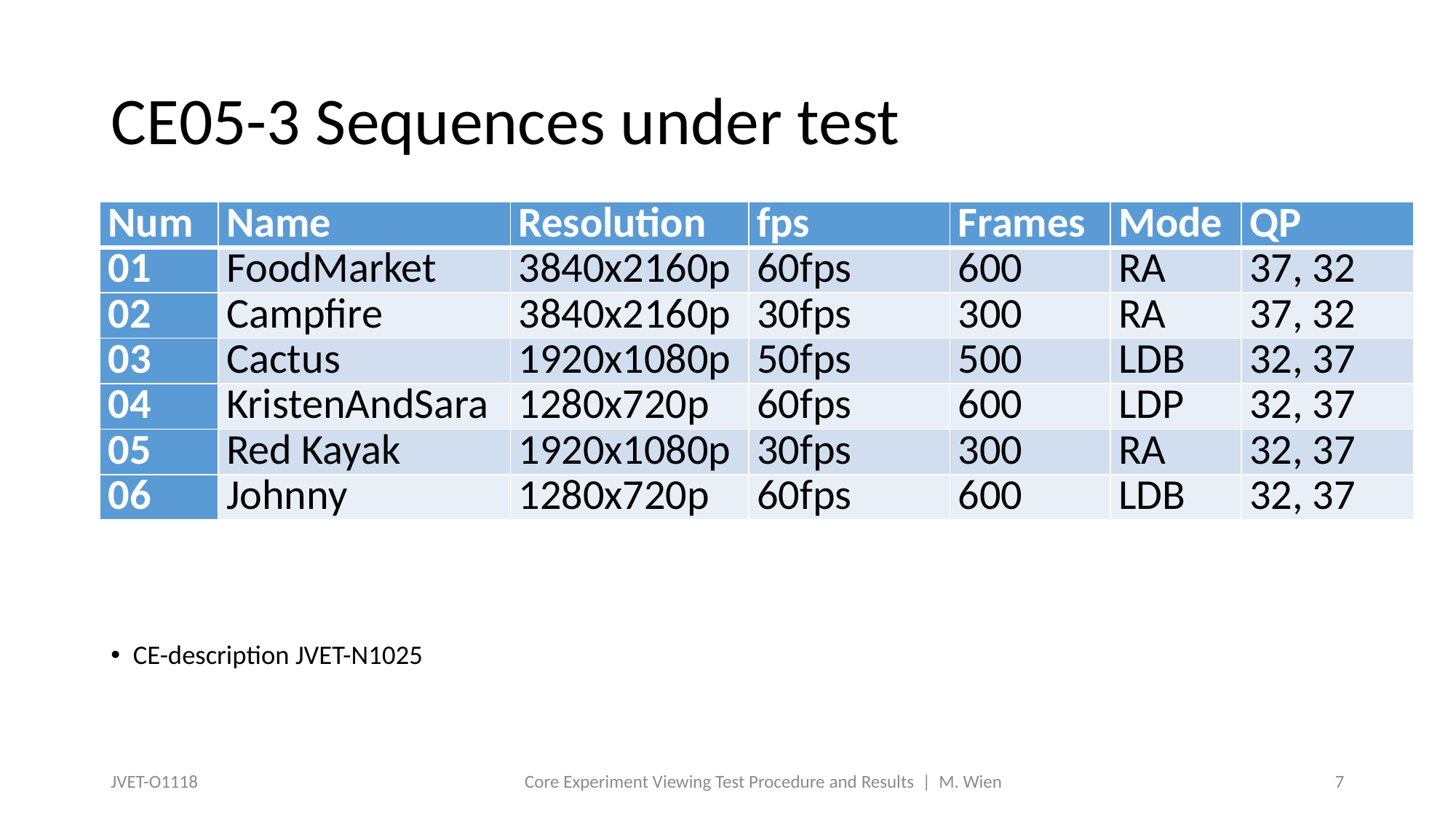

# CE05-3 Sequences under test
| Num | Name | Resolution | fps | Frames | Mode | QP |
| --- | --- | --- | --- | --- | --- | --- |
| 01 | FoodMarket | 3840x2160p | 60fps | 600 | RA | 37, 32 |
| 02 | Campfire | 3840x2160p | 30fps | 300 | RA | 37, 32 |
| 03 | Cactus | 1920x1080p | 50fps | 500 | LDB | 32, 37 |
| 04 | KristenAndSara | 1280x720p | 60fps | 600 | LDP | 32, 37 |
| 05 | Red Kayak | 1920x1080p | 30fps | 300 | RA | 32, 37 |
| 06 | Johnny | 1280x720p | 60fps | 600 | LDB | 32, 37 |
CE-description JVET-N1025
JVET-O1118
Core Experiment Viewing Test Procedure and Results  |  M. Wien
7